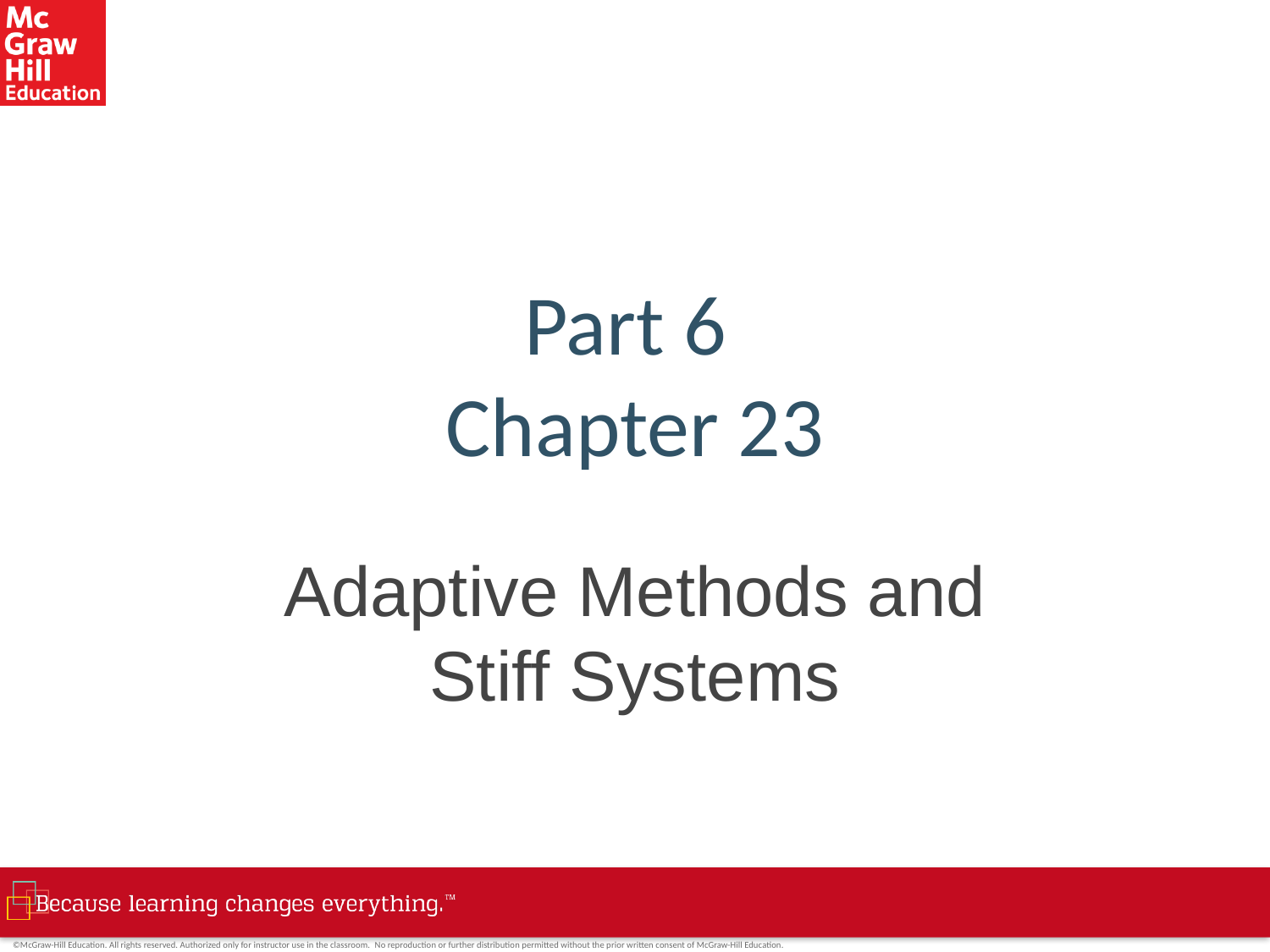

# Part 6 Chapter 23
Adaptive Methods and
Stiff Systems